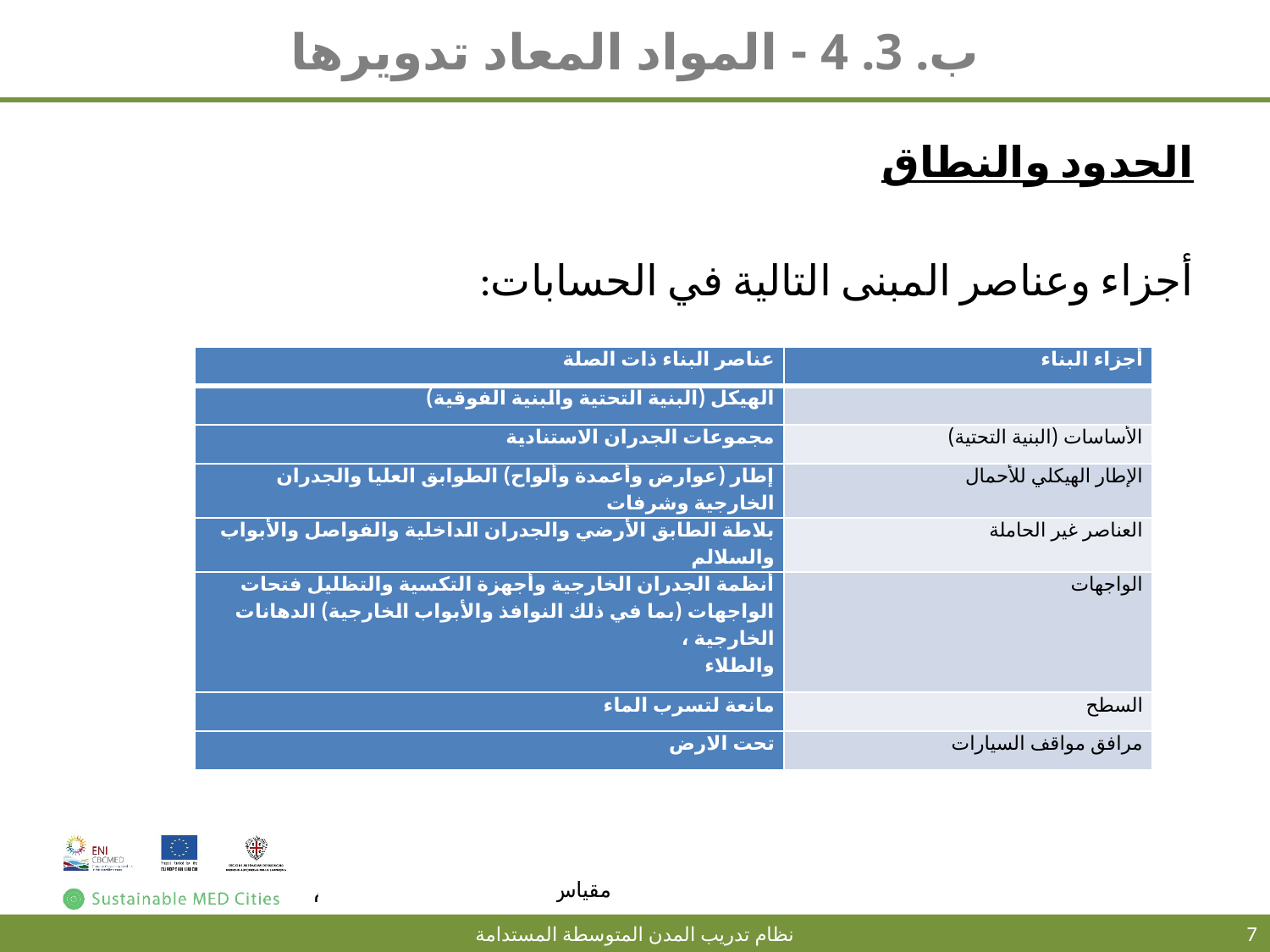

# ب. 3. 4 - المواد المعاد تدويرها
الحدود والنطاق

أجزاء وعناصر المبنى التالية في الحسابات:

| عناصر البناء ذات الصلة | أجزاء البناء |
| --- | --- |
| الهيكل (البنية التحتية والبنية الفوقية) |  |
| مجموعات الجدران الاستنادية | الأساسات (البنية التحتية) |
| إطار (عوارض وأعمدة وألواح) الطوابق العليا والجدران الخارجية وشرفات | الإطار الهيكلي للأحمال |
| بلاطة الطابق الأرضي والجدران الداخلية والفواصل والأبواب والسلالم | العناصر غير الحاملة |
| أنظمة الجدران الخارجية وأجهزة التكسية والتظليل فتحات الواجهات (بما في ذلك النوافذ والأبواب الخارجية) الدهانات الخارجية ، والطلاء | الواجهات |
| مانعة لتسرب الماء | السطح |
| تحت الارض | مرافق مواقف السيارات |

7